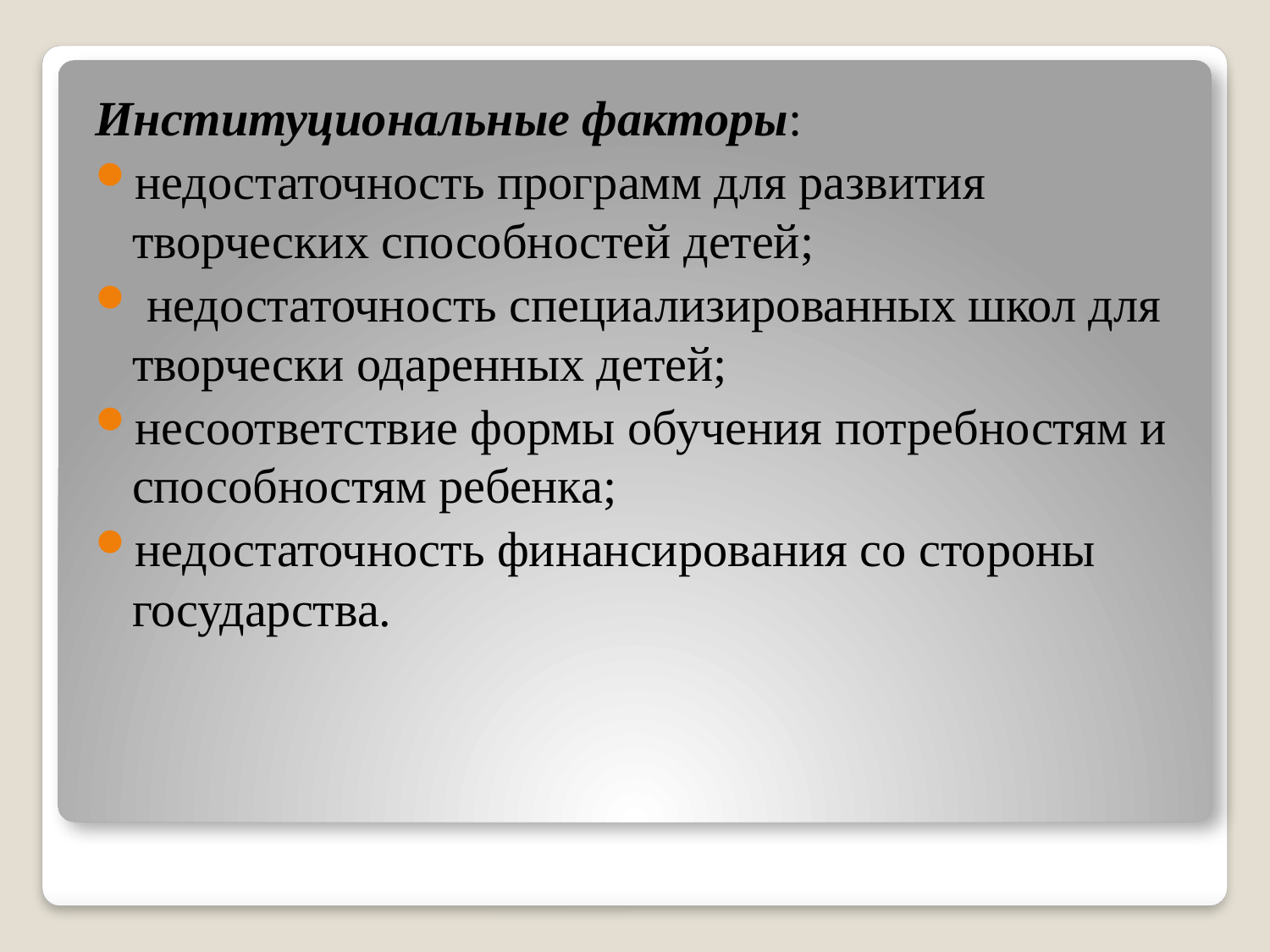

Институциональные факторы:
недостаточность программ для развития творческих способностей детей;
 недостаточность специализированных школ для творчески одаренных детей;
несоответствие формы обучения потребностям и способностям ребенка;
недостаточность финансирования со стороны государства.
#